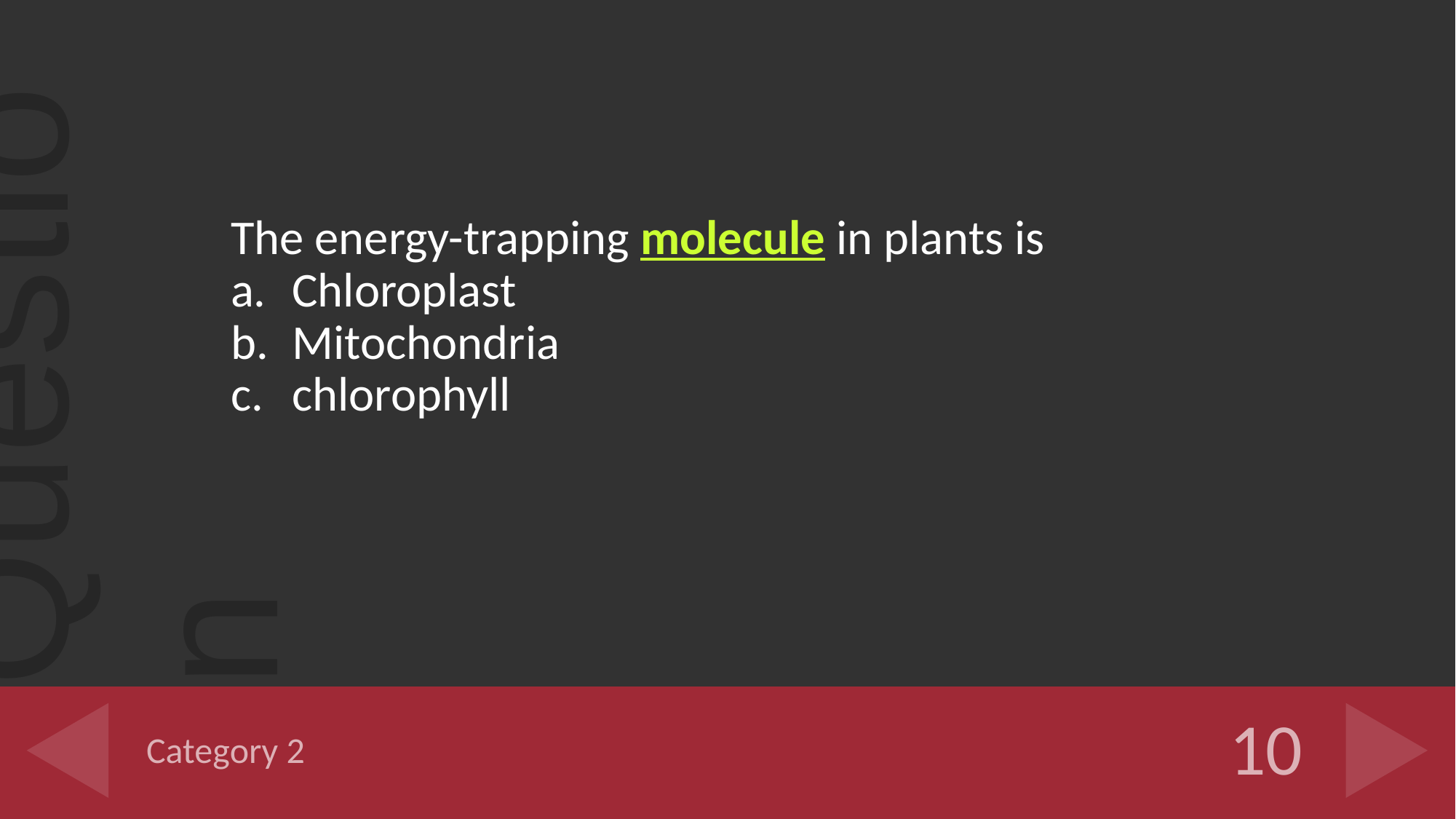

The energy-trapping molecule in plants is
Chloroplast
Mitochondria
chlorophyll

# Category 2
10